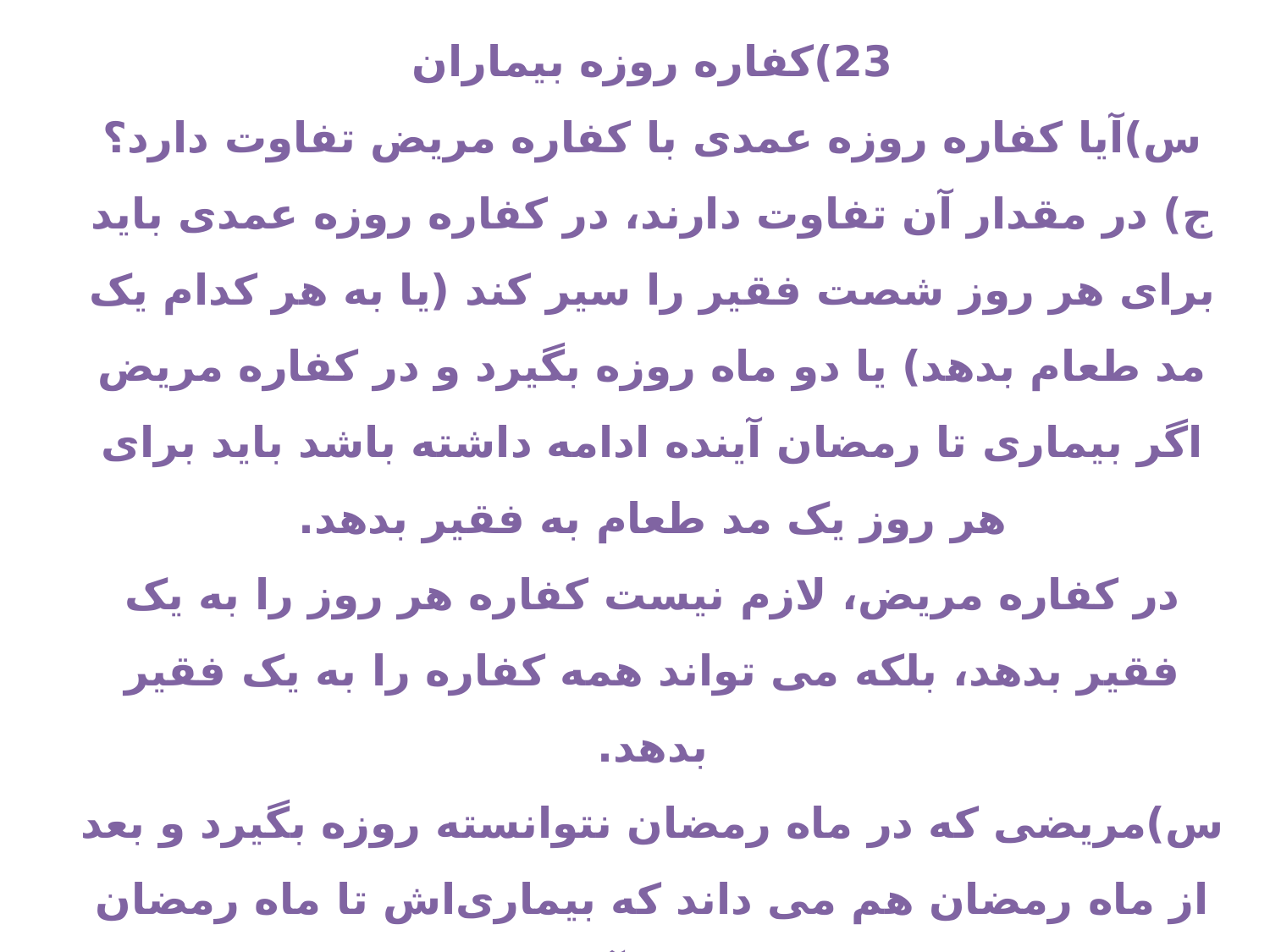

23)کفاره روزه بیماران
س)آیا کفاره روزه عمدی با کفاره مریض تفاوت دارد؟
ج) در مقدار آن تفاوت دارند، در کفاره روزه عمدی باید برای هر روز شصت فقیر را سیر کند (یا به هر کدام یک مد طعام بدهد) یا دو ماه روزه بگیرد و در کفاره مریض اگر بیماری تا رمضان آینده ادامه داشته باشد باید برای هر روز یک مد طعام به فقیر بدهد.
در کفاره مریض، لازم نیست کفاره هر روز را به یک فقیر بدهد، بلکه می تواند همه کفاره را به یک فقیر بدهد.
س)مریضی که در ماه رمضان نتوانسته روزه بگیرد و بعد از ماه رمضان هم می داند که بیماری‌اش تا ماه رمضان سال بعد ادامه پیدا می کند، آیا می تواند کفاره اش را قبل از ماه رمضان سال بعد بدهد یا باید تا ماه رمضان صبر کند؟
ج) نمی‌تواند و تا ماه رمضان بعد باید صبر کند.(استفتاءات جدید)